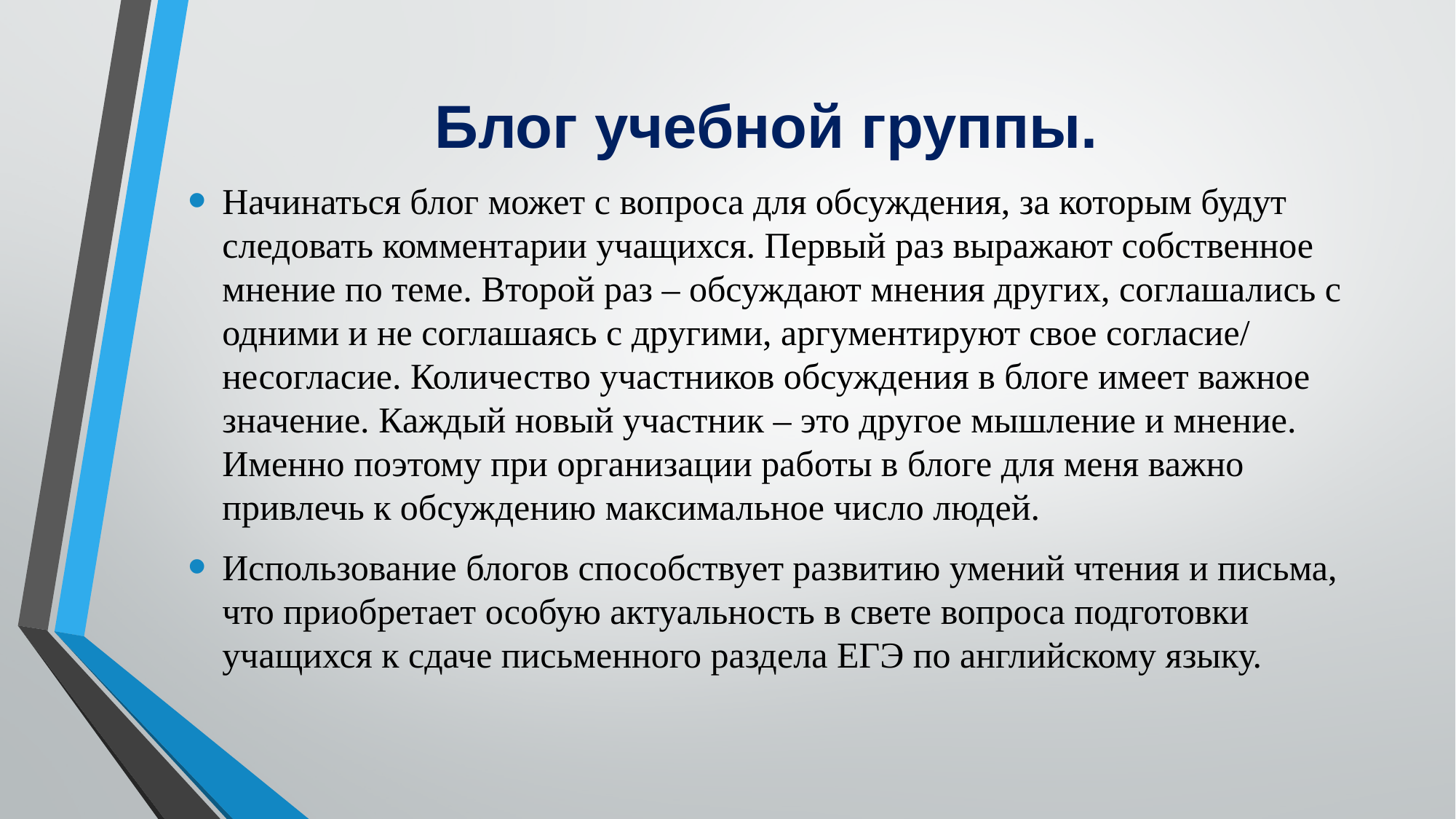

# Блог учебной группы.
Начинаться блог может с вопроса для обсуждения, за которым будут следовать комментарии учащихся. Первый раз выражают собственное мнение по теме. Второй раз – обсуждают мнения других, соглашались с одними и не соглашаясь с другими, аргументируют свое согласие/ несогласие. Количество участников обсуждения в блоге имеет важное значение. Каждый новый участник – это другое мышление и мнение. Именно поэтому при организации работы в блоге для меня важно привлечь к обсуждению максимальное число людей.
Использование блогов способствует развитию умений чтения и письма, что приобретает особую актуальность в свете вопроса подготовки учащихся к сдаче письменного раздела ЕГЭ по английскому языку.